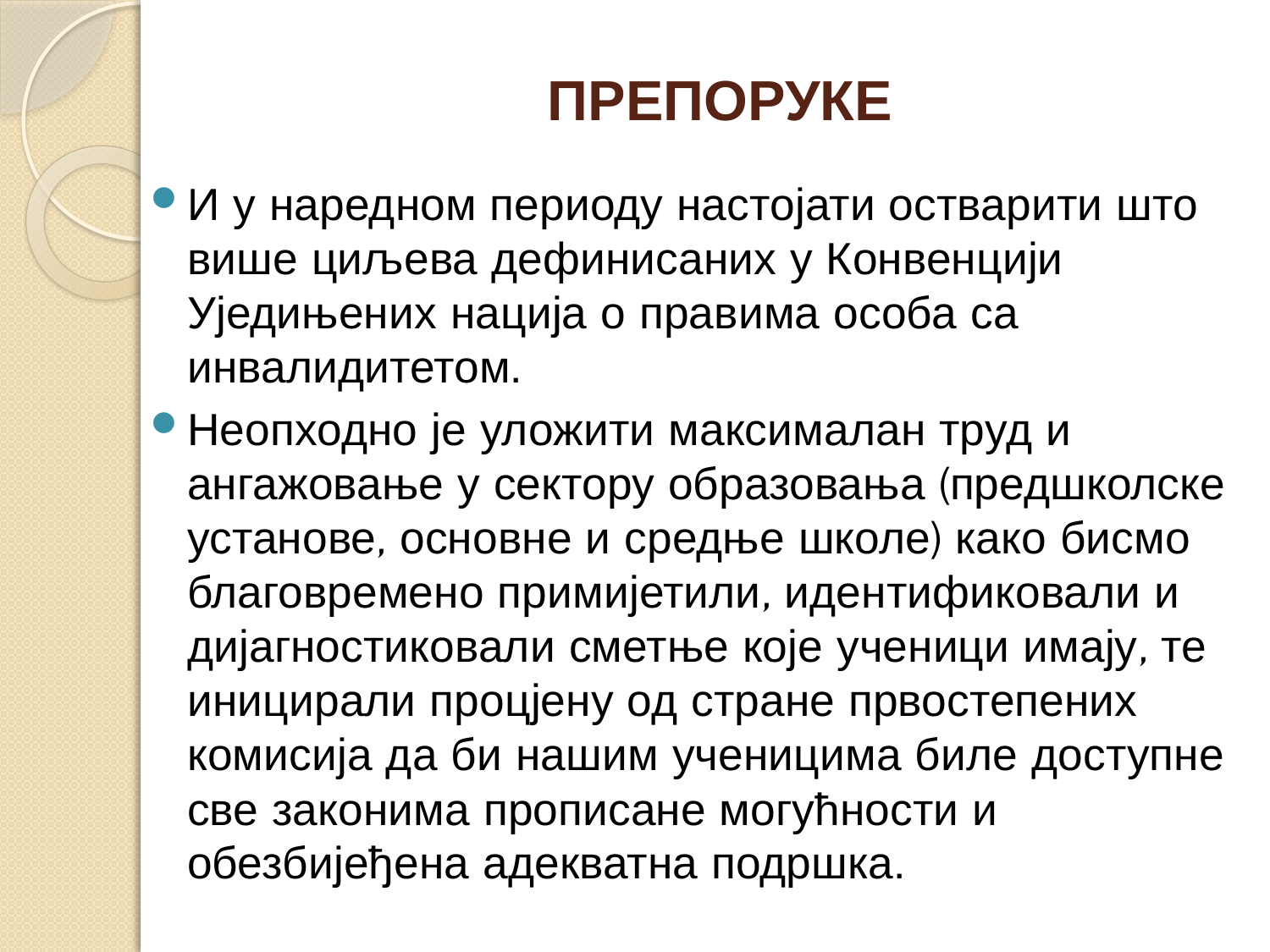

# ПРЕПОРУКЕ
И у наредном периоду настојати остварити што више циљева дефинисаних у Конвенцији Уједињених нација о правима особа са инвалидитетом.
Неопходно је уложити максималан труд и ангажовање у сектору образовања (предшколске установе, основне и средње школе) како бисмо благовремено примијетили, идентификовали и дијагностиковали сметње које ученици имају, те иницирали процјену од стране првостепених комисија да би нашим ученицима биле доступне све законима прописане могућности и обезбијеђена адекватна подршка.